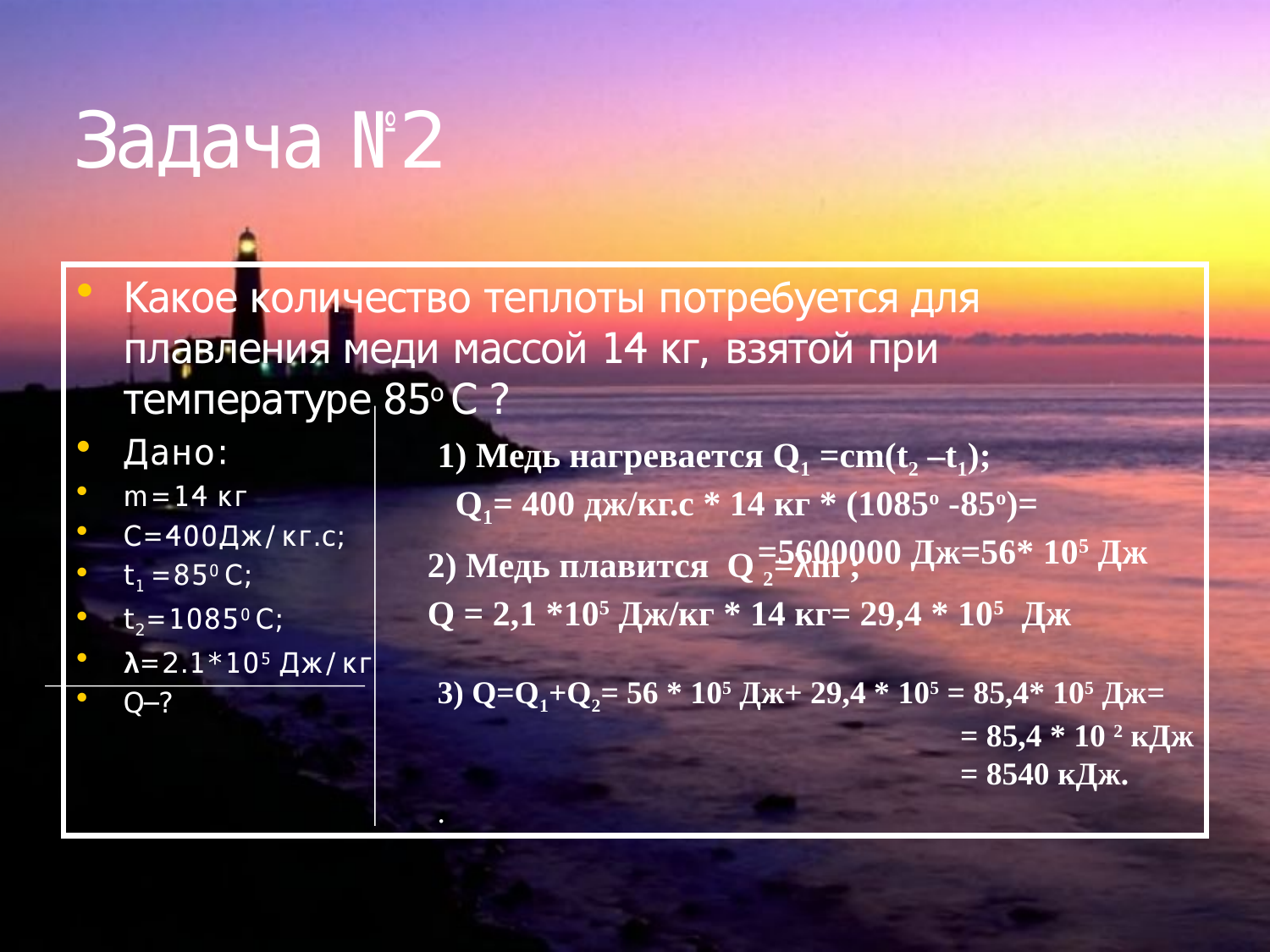

# Задача №2
Какое количество теплоты потребуется для плавления меди массой 14 кг, взятой при температуре 85о С ?
Дано:
m=14 кг
С=400Дж/кг.с;
t1 =850 C;
t2=10850 C;
λ=2.1*105 Дж/кг
Q–?

1) Медь нагревается Q1 =cm(t2 –t1);
  Q1= 400 дж/кг.с * 14 кг * (1085о -85о)=
                                    =5600000 Дж=56* 105 Дж
2) Медь плавится  Q 2=λm ;
Q = 2,1 *105 Дж/кг * 14 кг= 29,4 * 105  Дж

3) Q=Q1+Q2= 56 * 105 Дж+ 29,4 * 105 = 85,4* 105 Дж=
                                                                 = 85,4 * 10 2 кДж
                                                                 = 8540 кДж.
.